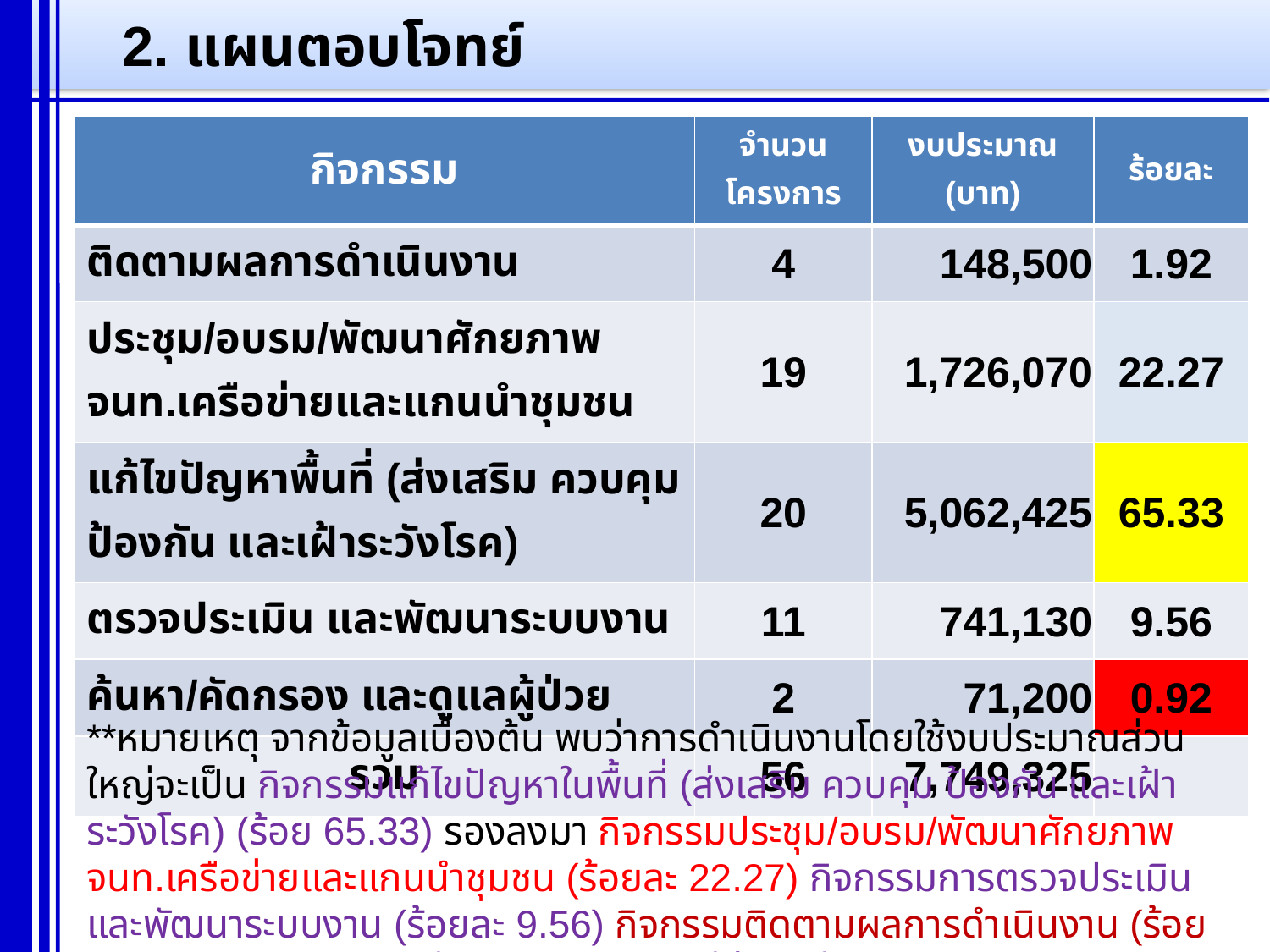

# 2. แผนตอบโจทย์

| กิจกรรม | จำนวน โครงการ | งบประมาณ (บาท) | ร้อยละ |
| --- | --- | --- | --- |
| ติดตามผลการดำเนินงาน | 4 | 148,500 | 1.92 |
| ประชุม/อบรม/พัฒนาศักยภาพ จนท.เครือข่ายและแกนนำชุมชน | 19 | 1,726,070 | 22.27 |
| แก้ไขปัญหาพื้นที่ (ส่งเสริม ควบคุม ป้องกัน และเฝ้าระวังโรค) | 20 | 5,062,425 | 65.33 |
| ตรวจประเมิน และพัฒนาระบบงาน | 11 | 741,130 | 9.56 |
| ค้นหา/คัดกรอง และดูแลผู้ป่วย | 2 | 71,200 | 0.92 |
| รวม | 56 | 7,749,325 |  |
**หมายเหตุ จากข้อมูลเบื้องต้น พบว่าการดำเนินงานโดยใช้งบประมาณส่วนใหญ่จะเป็น กิจกรรมแก้ไขปัญหาในพื้นที่ (ส่งเสริม ควบคุม ป้องกัน และเฝ้าระวังโรค) (ร้อย 65.33) รองลงมา กิจกรรมประชุม/อบรม/พัฒนาศักยภาพ จนท.เครือข่ายและแกนนำชุมชน (ร้อยละ 22.27) กิจกรรมการตรวจประเมินและพัฒนาระบบงาน (ร้อยละ 9.56) กิจกรรมติดตามผลการดำเนินงาน (ร้อยละ 1.92) และ กิจกรรมค้นหาและคัดกรองผู้ป่วย (ร้อยละ 0.92) ตามลำดับ